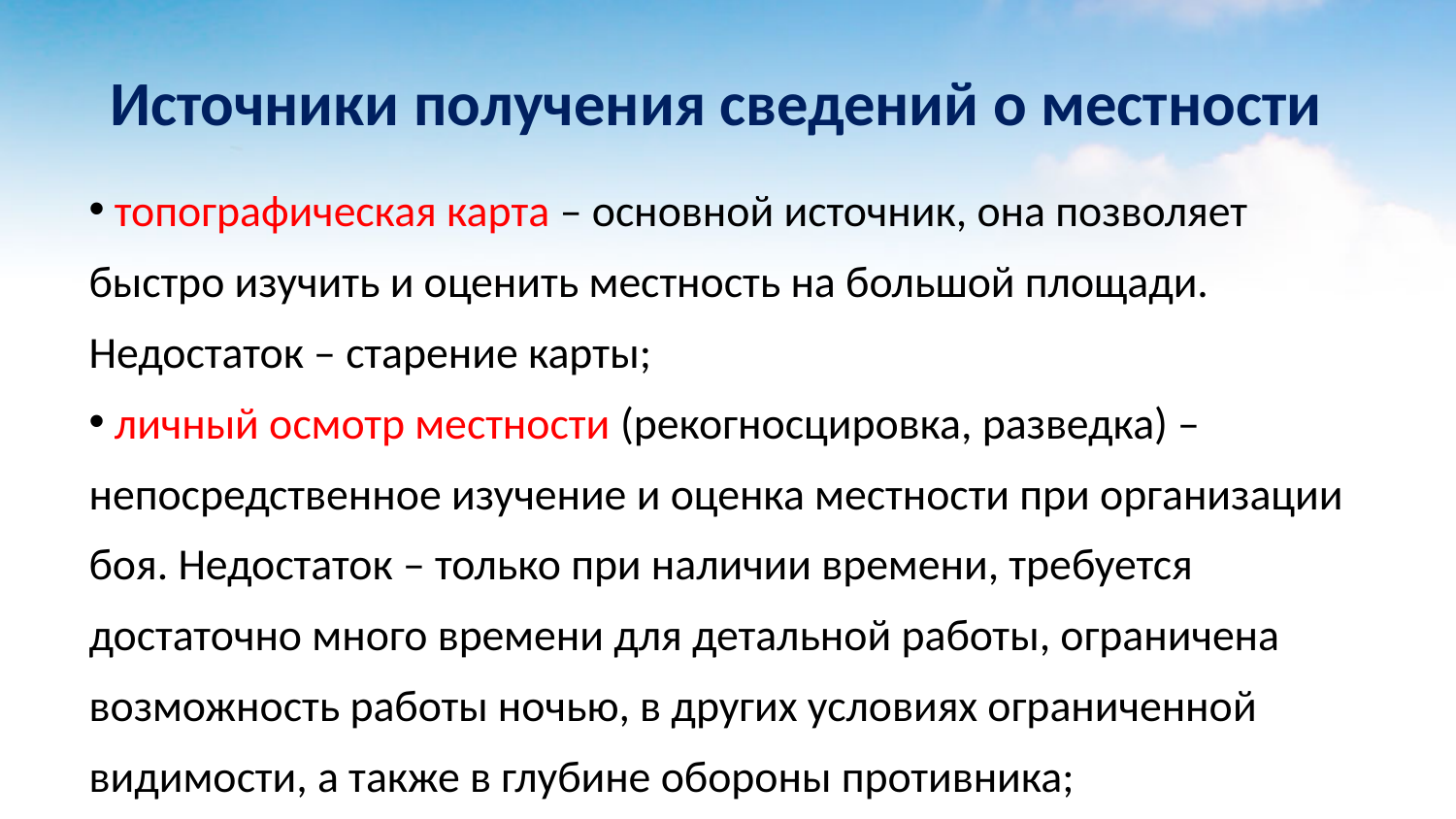

# Источники получения сведений о местности
 топографическая карта – основной источник, она позволяет быстро изучить и оценить местность на большой площади. Недостаток – старение карты;
 личный осмотр местности (рекогносцировка, разведка) – непосредственное изучение и оценка местности при организации боя. Недостаток – только при наличии времени, требуется достаточно много времени для детальной работы, ограничена возможность работы ночью, в других условиях ограниченной видимости, а также в глубине обороны противника;